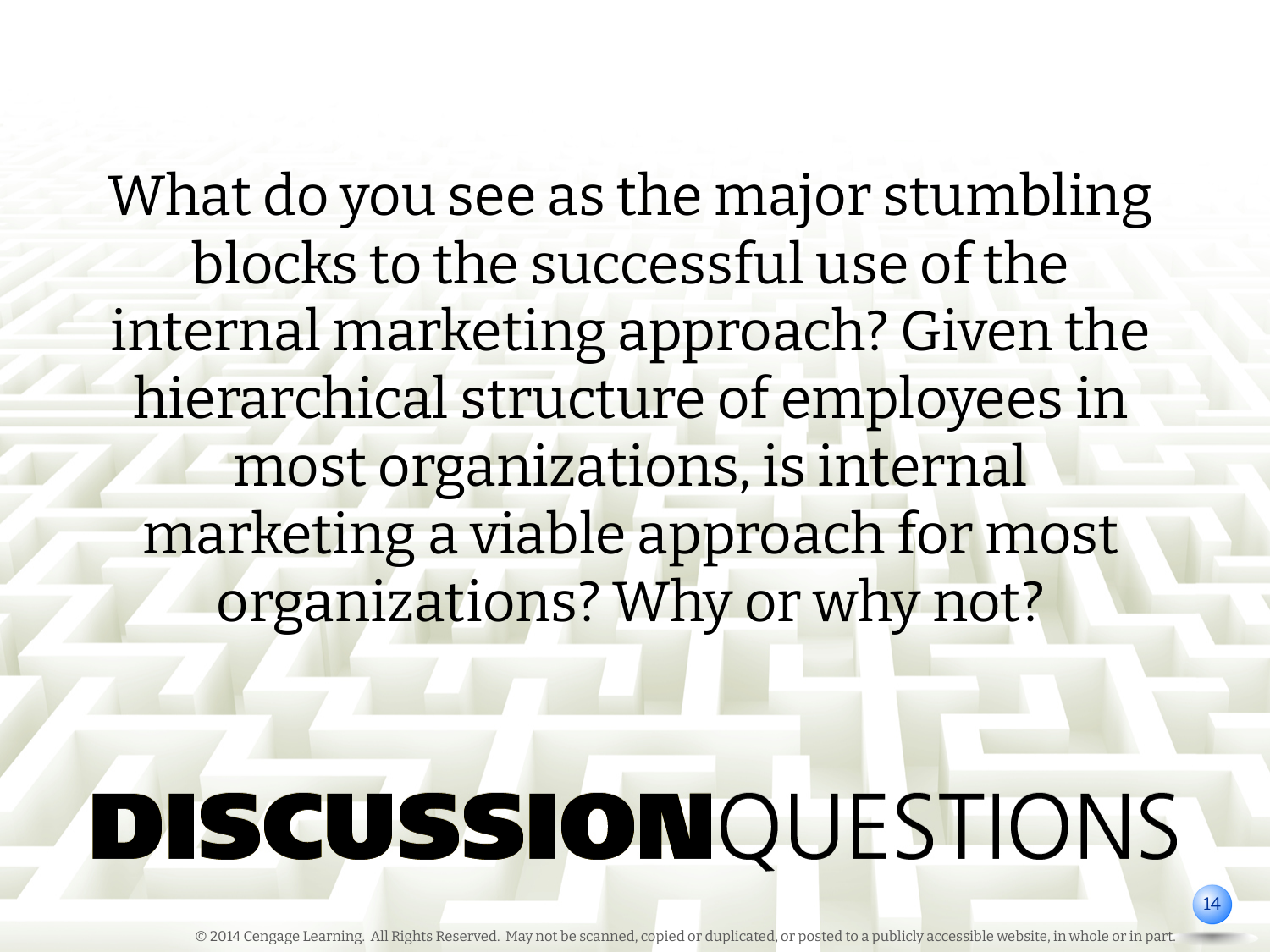

What do you see as the major stumbling blocks to the successful use of the internal marketing approach? Given the hierarchical structure of employees in most organizations, is internal marketing a viable approach for most organizations? Why or why not?
14